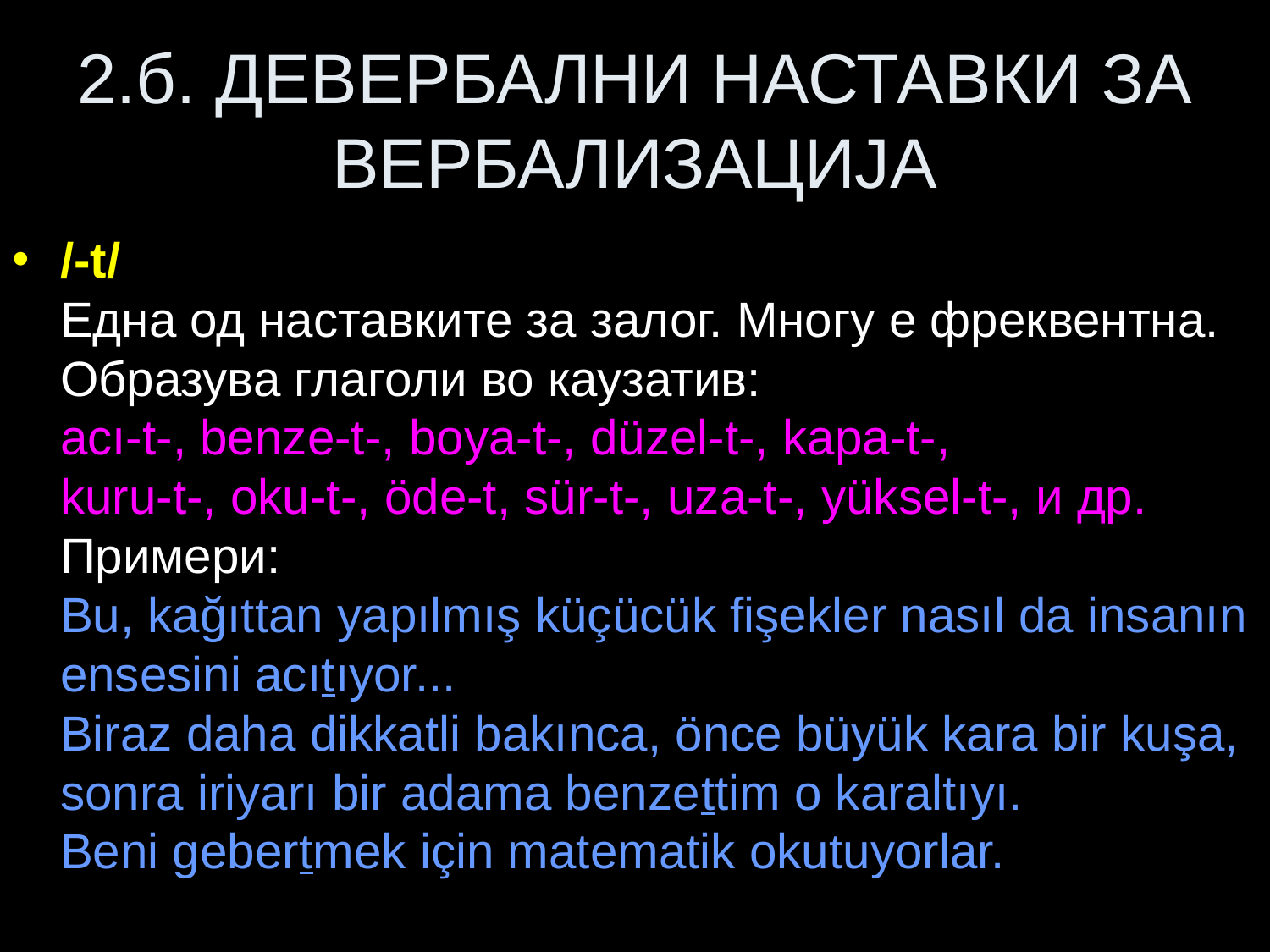

# 2.б. ДЕВЕРБАЛНИ НАСТАВКИ ЗА ВЕРБАЛИЗАЦИЈА
/-t/
Една од наставките за залог. Многу е фреквентна. Образува глаголи во каузатив:
acı-t-, benze-t-, boya-t-, düzel-t-, kapa-t-,
kuru-t-, oku-t-, öde-t, sür-t-, uza-t-, yüksel-t-, и др.
Примери:
Bu, kağıttan yapılmış küçücük fişekler nasıl da insanın ensesini acıtıyor...
Biraz daha dikkatli bakınca, önce büyük kara bir kuşa, sonra iriyarı bir adama benzettim o karaltıyı.
Beni gebertmek için matematik okutuyorlar.